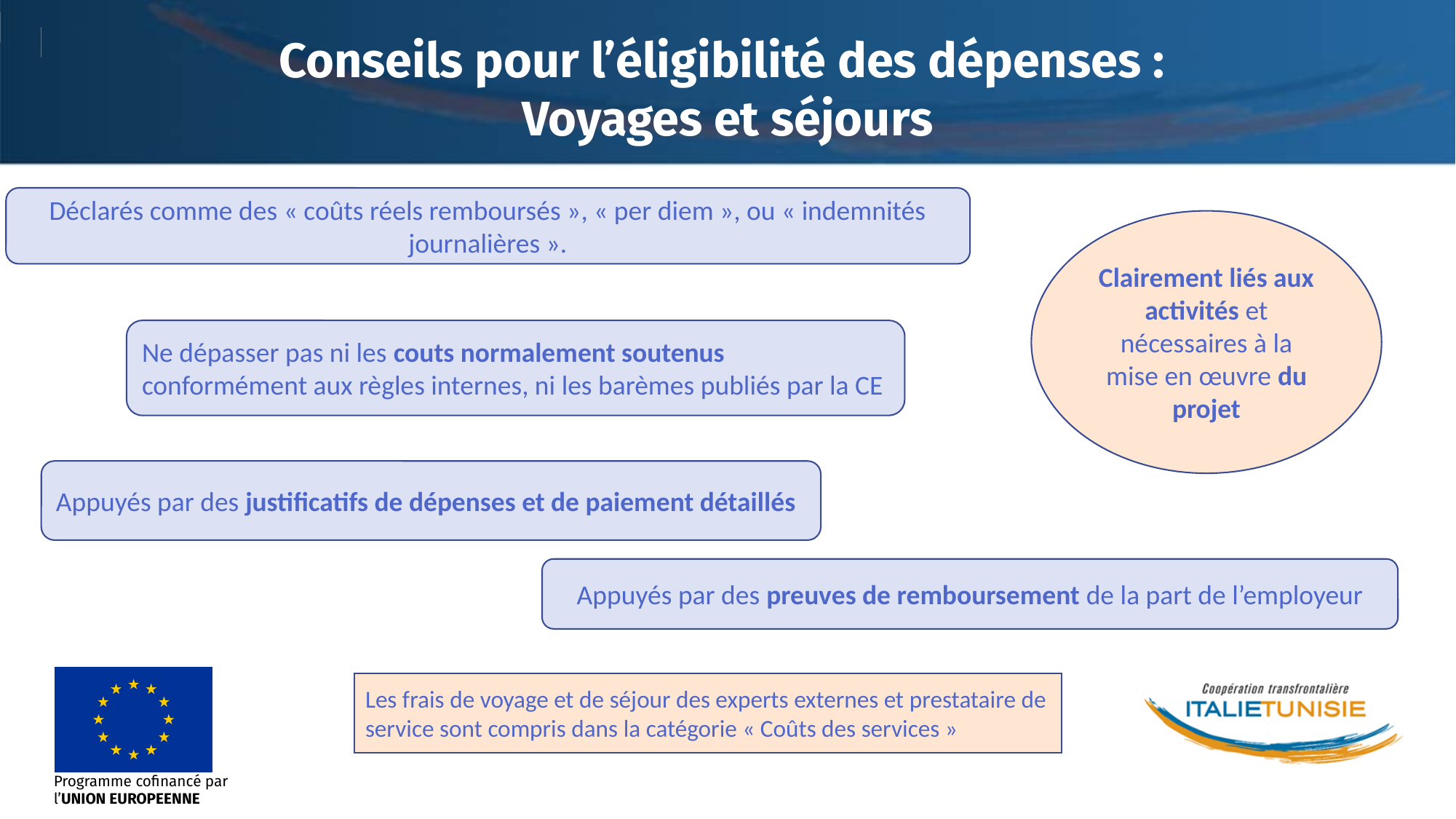

Conseils pour l’éligibilité des dépenses :
Voyages et séjours

Déclarés comme des « coûts réels remboursés », « per diem », ou « indemnités journalières ».
Clairement liés aux activités et nécessaires à la mise en œuvre du projet
Ne dépasser pas ni les couts normalement soutenus conformément aux règles internes, ni les barèmes publiés par la CE
Appuyés par des justificatifs de dépenses et de paiement détaillés
Appuyés par des preuves de remboursement de la part de l’employeur
Les frais de voyage et de séjour des experts externes et prestataire de service sont compris dans la catégorie « Coûts des services »